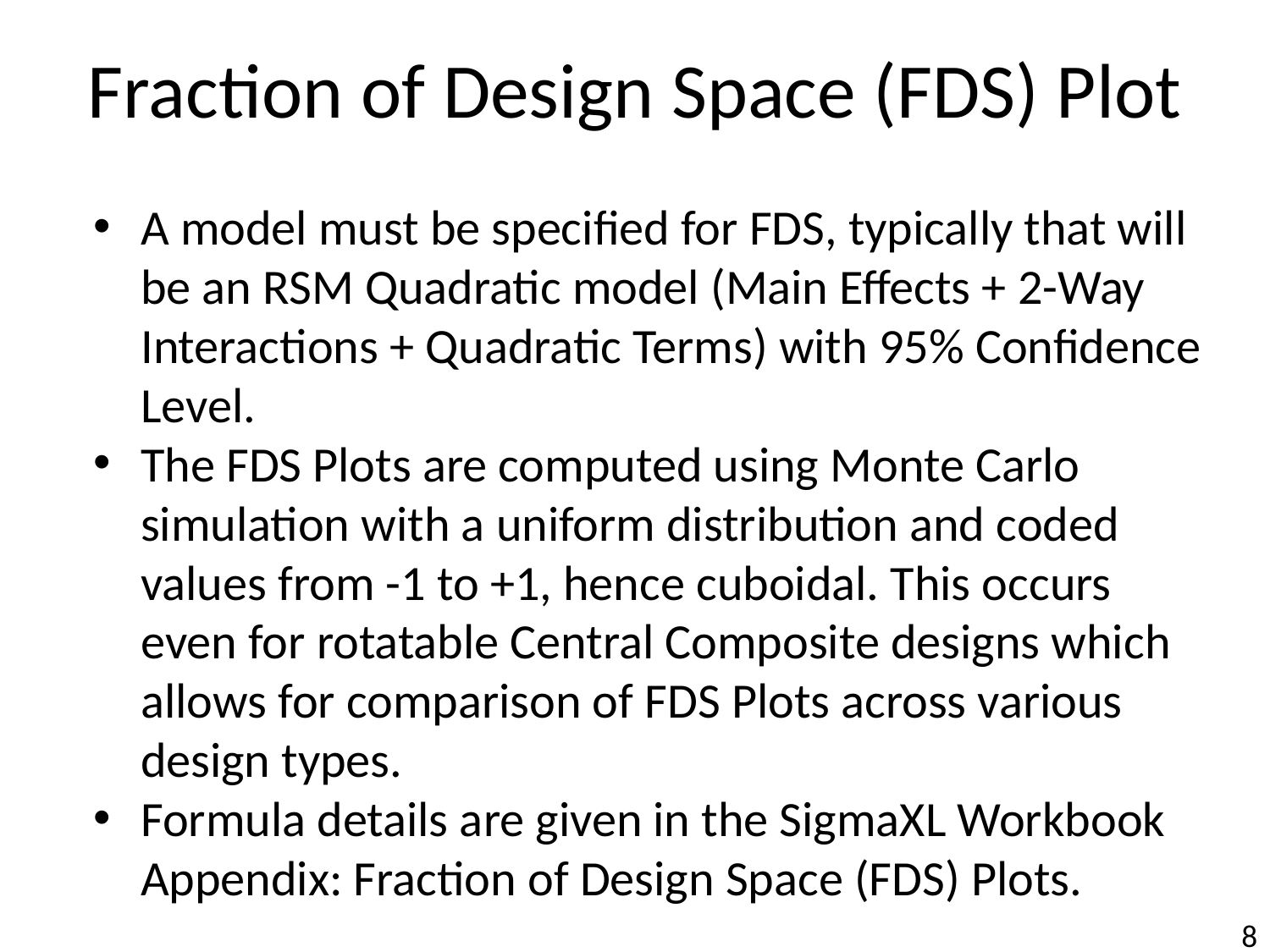

# Fraction of Design Space (FDS) Plot
A model must be specified for FDS, typically that will be an RSM Quadratic model (Main Effects + 2-Way Interactions + Quadratic Terms) with 95% Confidence Level.
The FDS Plots are computed using Monte Carlo simulation with a uniform distribution and coded values from -1 to +1, hence cuboidal. This occurs even for rotatable Central Composite designs which allows for comparison of FDS Plots across various design types.
Formula details are given in the SigmaXL Workbook  Appendix: Fraction of Design Space (FDS) Plots.